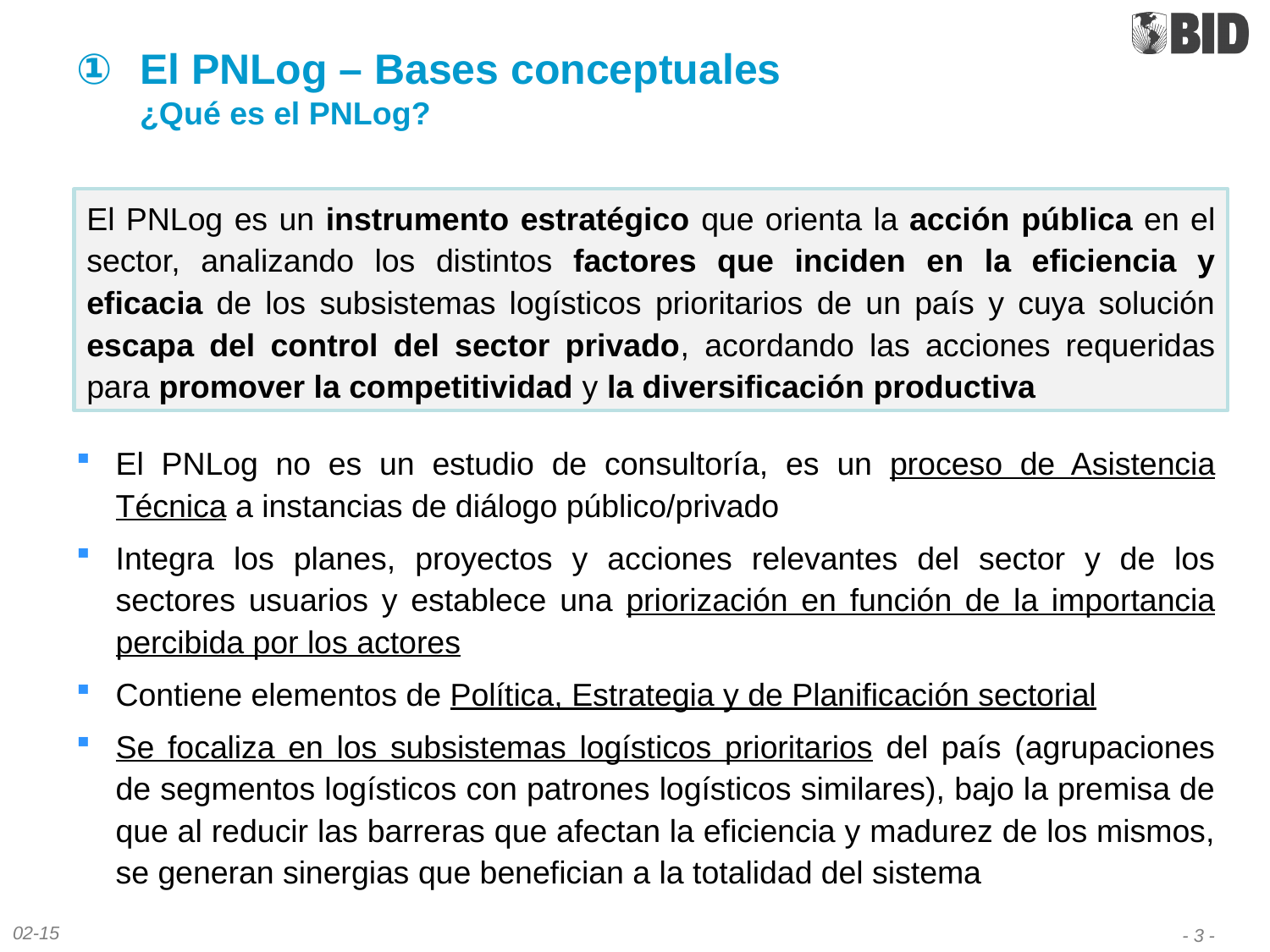

# El PNLog – Bases conceptuales ¿Qué es el PNLog?
El PNLog es un instrumento estratégico que orienta la acción pública en el sector, analizando los distintos factores que inciden en la eficiencia y eficacia de los subsistemas logísticos prioritarios de un país y cuya solución escapa del control del sector privado, acordando las acciones requeridas para promover la competitividad y la diversificación productiva
El PNLog no es un estudio de consultoría, es un proceso de Asistencia Técnica a instancias de diálogo público/privado
Integra los planes, proyectos y acciones relevantes del sector y de los sectores usuarios y establece una priorización en función de la importancia percibida por los actores
Contiene elementos de Política, Estrategia y de Planificación sectorial
Se focaliza en los subsistemas logísticos prioritarios del país (agrupaciones de segmentos logísticos con patrones logísticos similares), bajo la premisa de que al reducir las barreras que afectan la eficiencia y madurez de los mismos, se generan sinergias que benefician a la totalidad del sistema
02-15
- 3 -